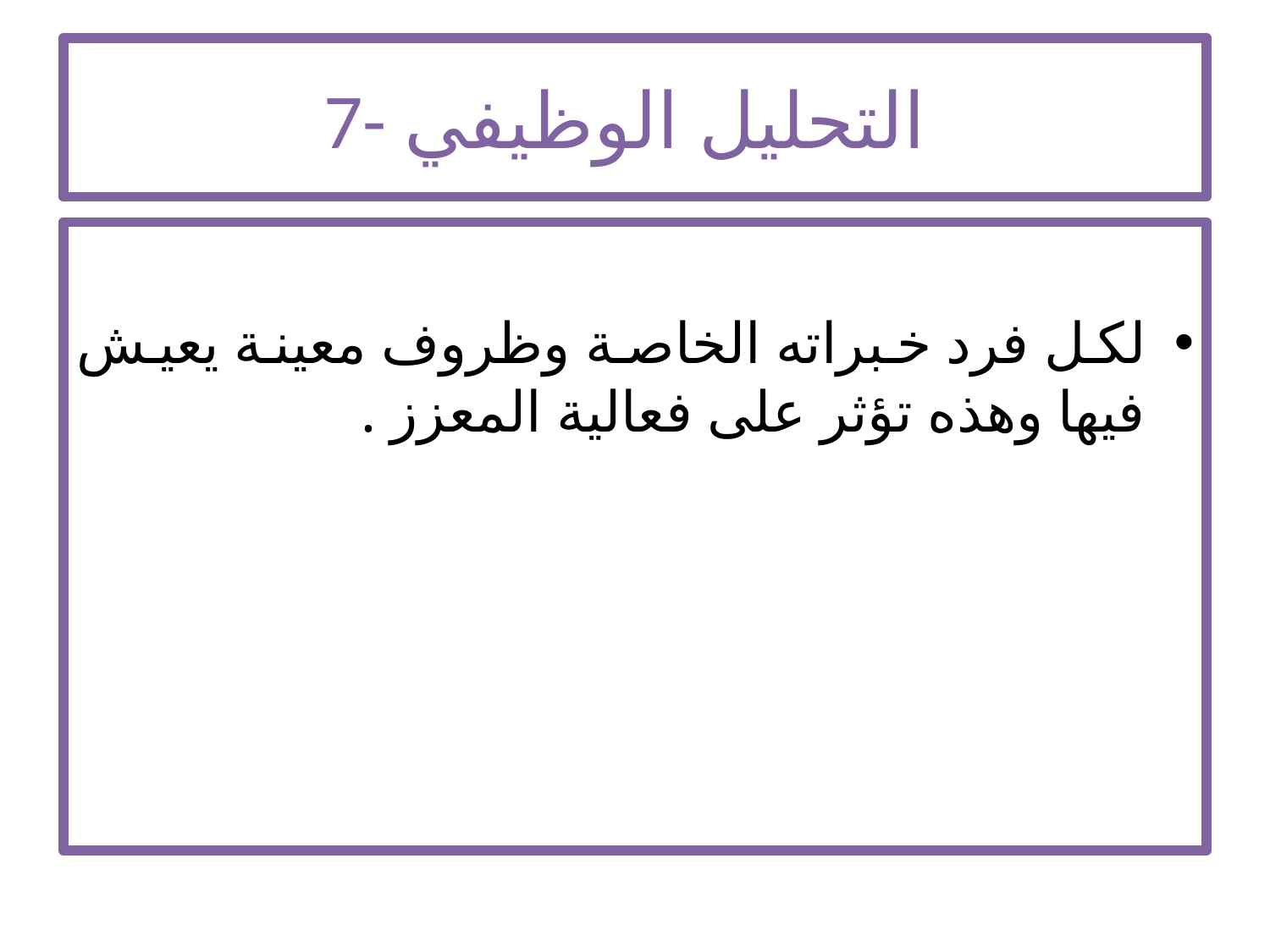

# 7- التحليل الوظيفي

لكل فرد خبراته الخاصة وظروف معينة يعيش فيها وهذه تؤثر على فعالية المعزز .